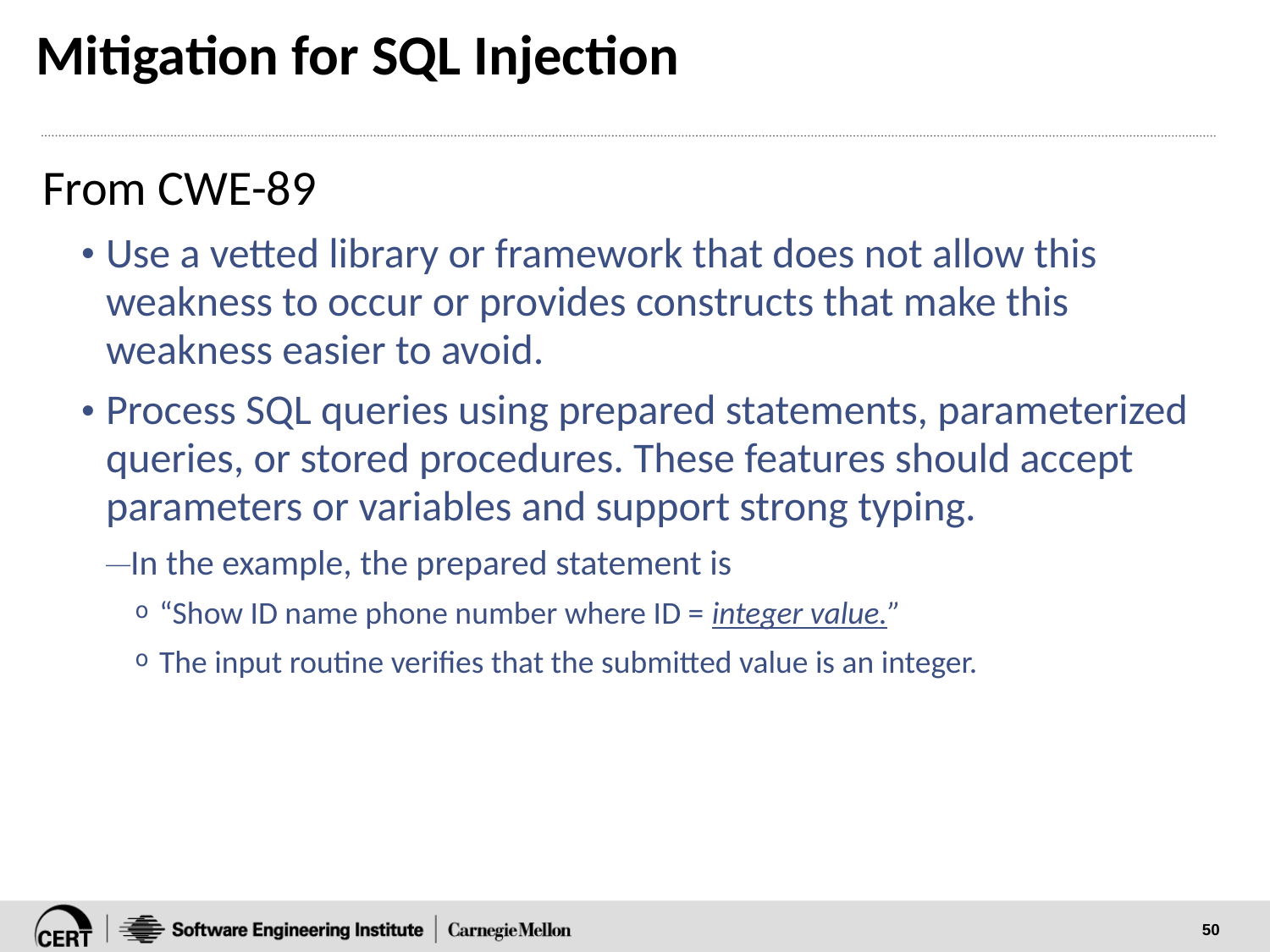

# Mitigation for SQL Injection
From CWE-89
Use a vetted library or framework that does not allow this weakness to occur or provides constructs that make this weakness easier to avoid.
Process SQL queries using prepared statements, parameterized queries, or stored procedures. These features should accept parameters or variables and support strong typing.
In the example, the prepared statement is
“Show ID name phone number where ID = integer value.”
The input routine verifies that the submitted value is an integer.